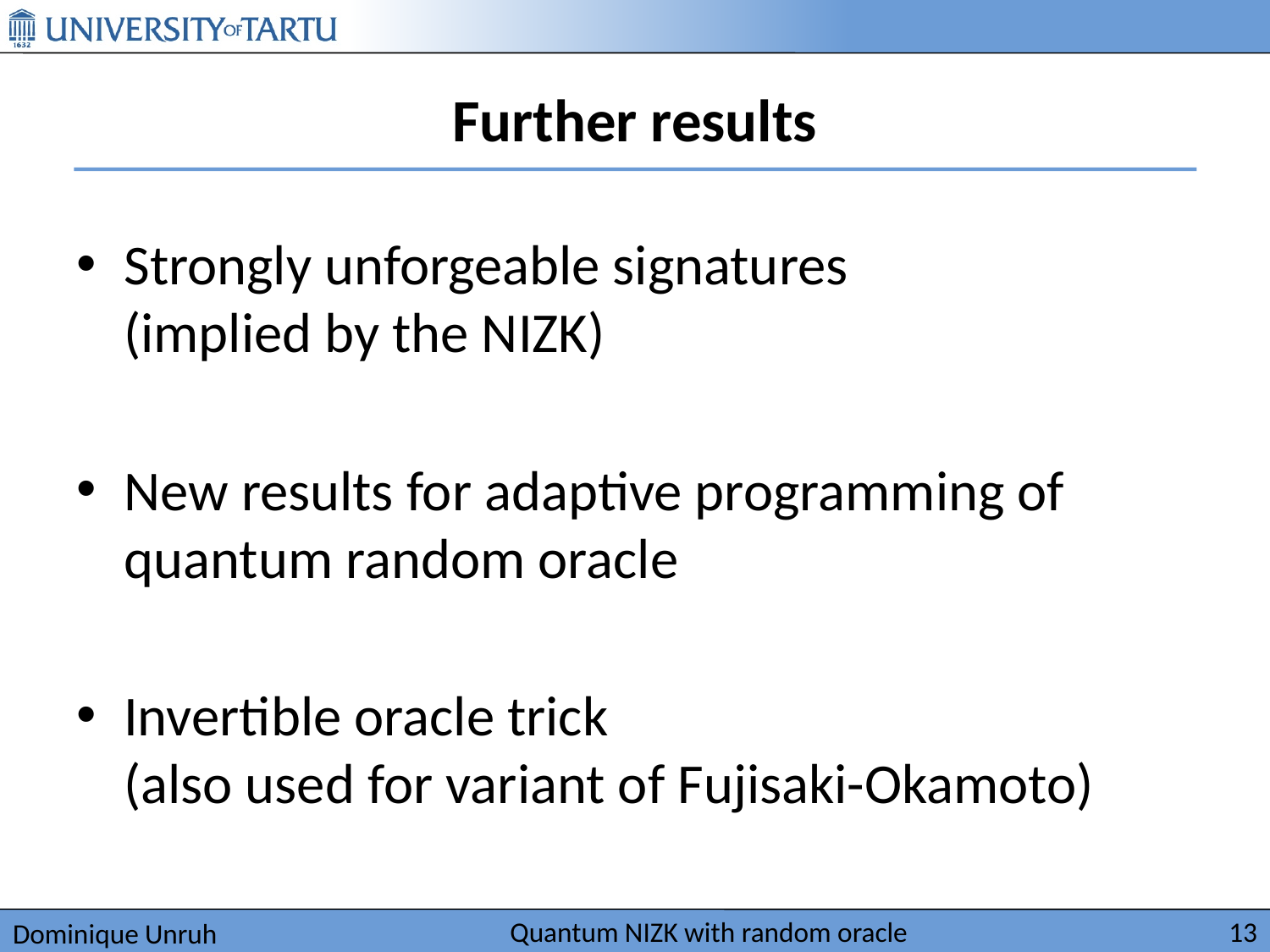

# Further results
Strongly unforgeable signatures
(implied by the NIZK)

New results for adaptive programming of quantum random oracle

Invertible oracle trick
(also used for variant of Fujisaki-Okamoto)
Quantum NIZK with random oracle
13